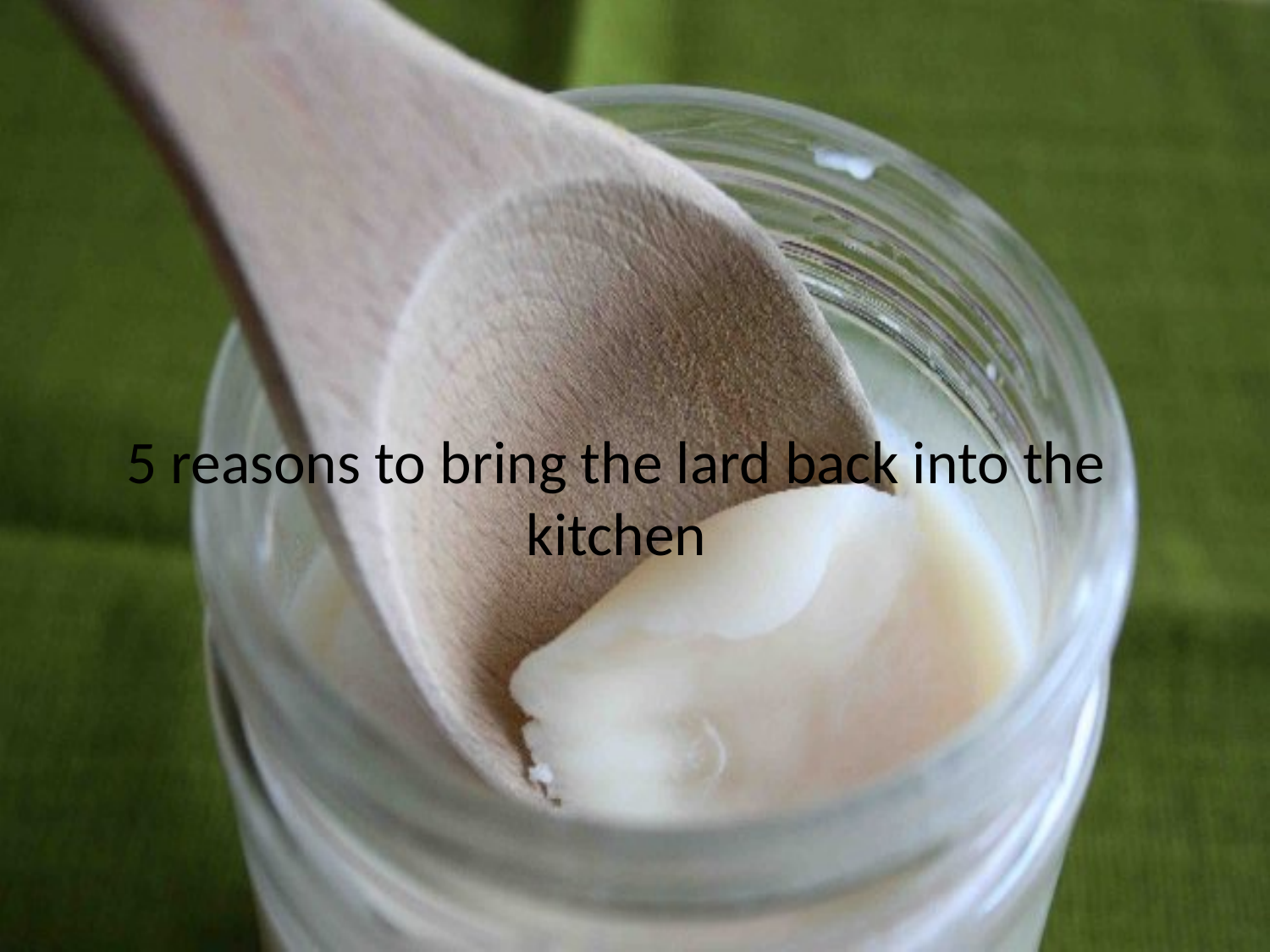

# 5 reasons to bring the lard back into the kitchen